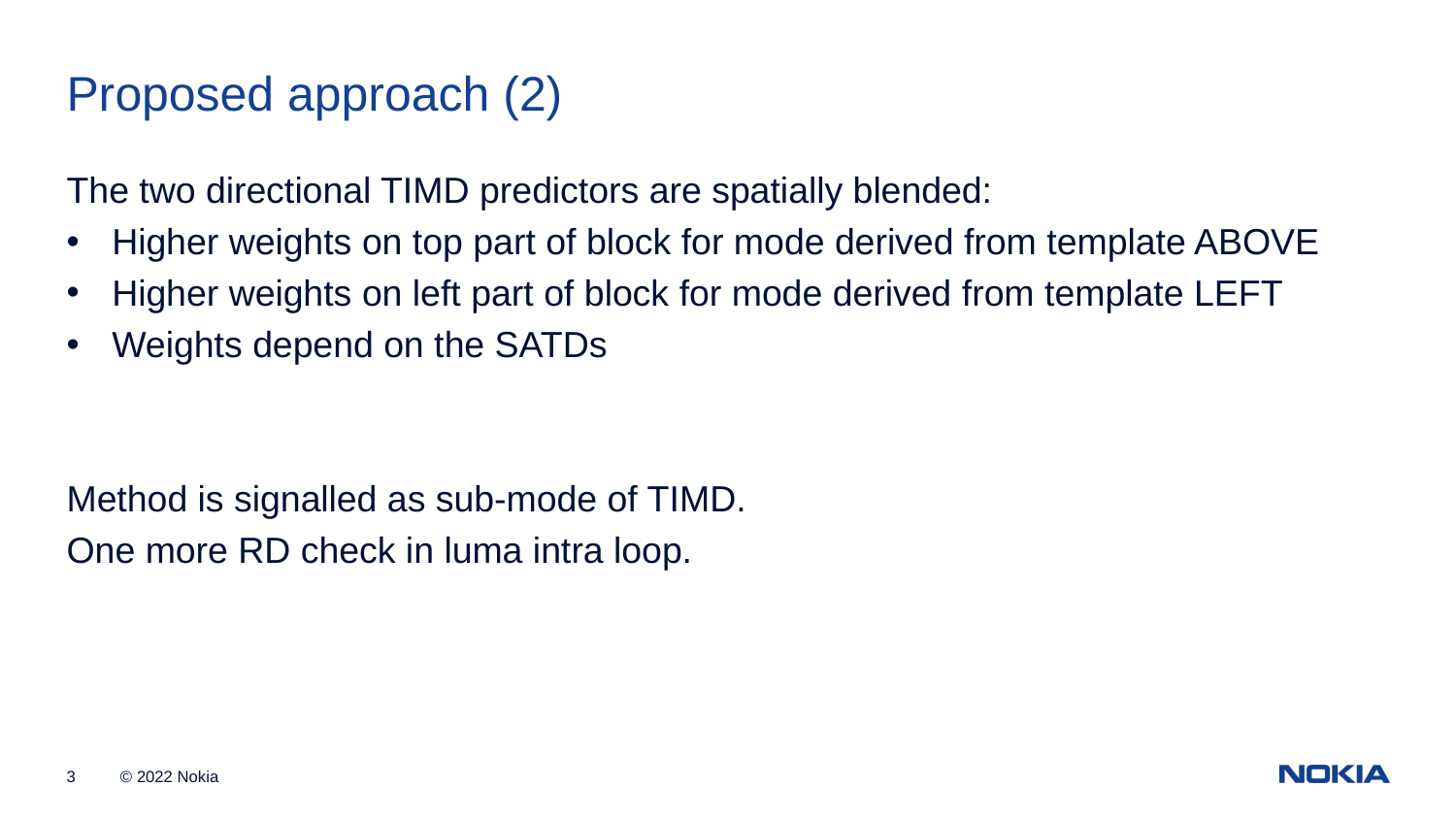

Proposed approach (2)
The two directional TIMD predictors are spatially blended:
Higher weights on top part of block for mode derived from template ABOVE
Higher weights on left part of block for mode derived from template LEFT
Weights depend on the SATDs

Method is signalled as sub-mode of TIMD.
One more RD check in luma intra loop.